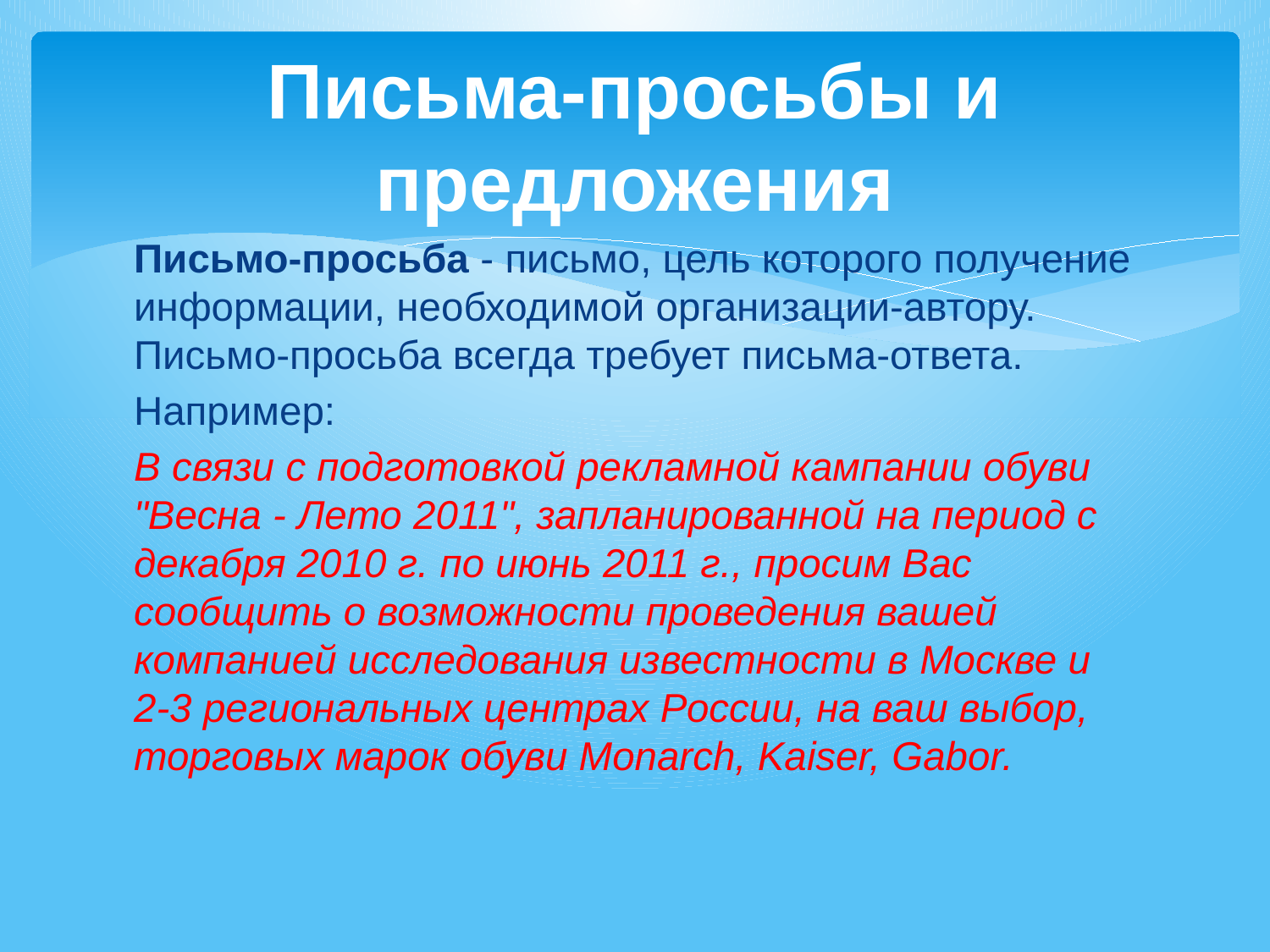

# Письма-просьбы и предложения
Письмо-просьба - письмо, цель которого получение информации, необходимой организации-автору. Письмо-просьба всегда требует письма-ответа.
Например:
В связи с подготовкой рекламной кампании обуви "Весна - Лето 2011", запланированной на период с декабря 2010 г. по июнь 2011 г., просим Вас сообщить о возможности проведения вашей компанией исследования известности в Москве и 2-3 региональных центрах России, на ваш выбор, торговых марок обуви Monarch, Kaiser, Gabor.